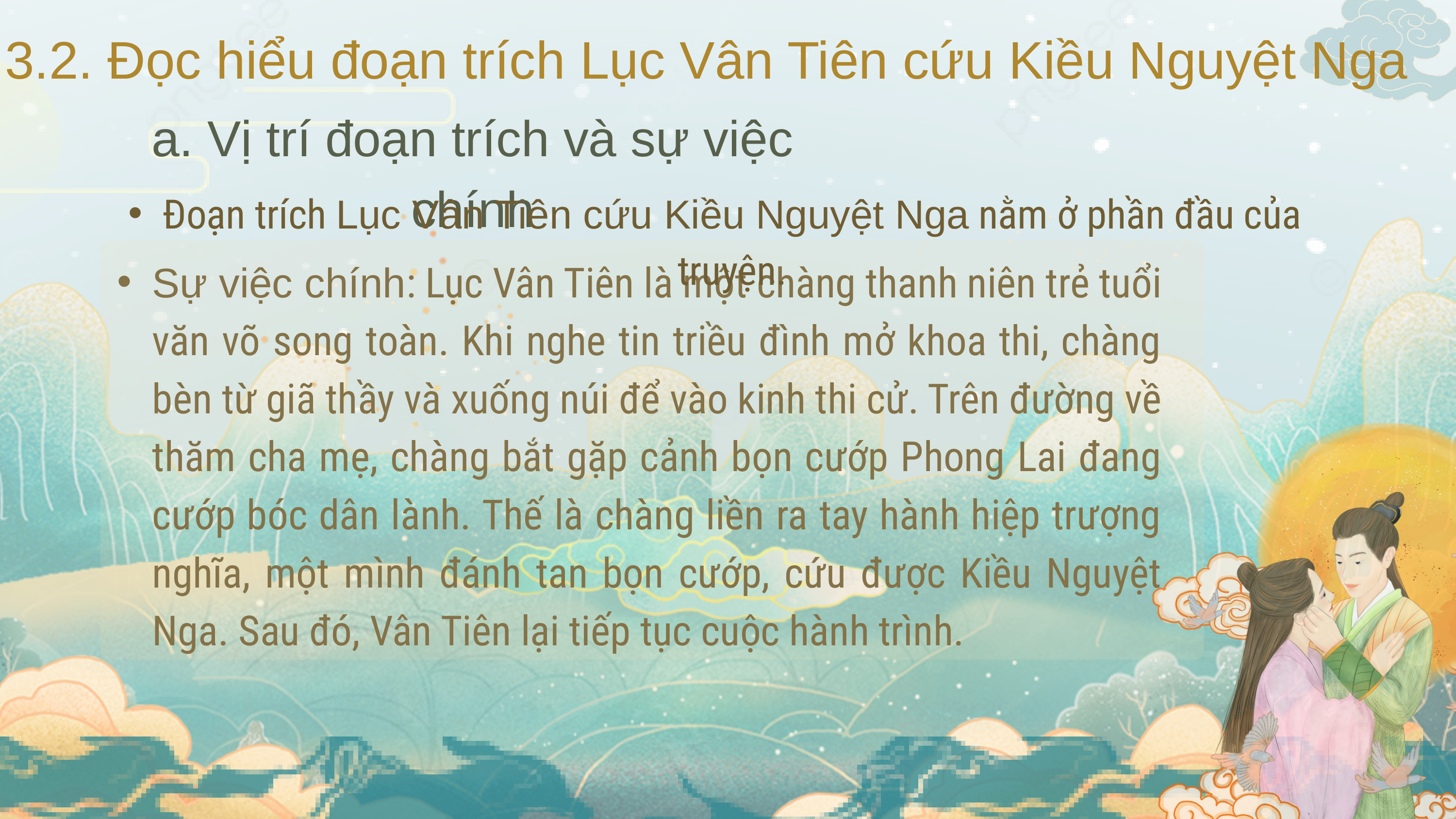

3.2. Đọc hiểu đoạn trích Lục Vân Tiên cứu Kiều Nguyệt Nga
a. Vị trí đoạn trích và sự việc chính
Đoạn trích Lục Vân Tiên cứu Kiều Nguyệt Nga nằm ở phần đầu của truyện.

Sự việc chính: Lục Vân Tiên là một chàng thanh niên trẻ tuổi văn võ song toàn. Khi nghe tin triều đình mở khoa thi, chàng bèn từ giã thầy và xuống núi để vào kinh thi cử. Trên đường về thăm cha mẹ, chàng bắt gặp cảnh bọn cướp Phong Lai đang cướp bóc dân lành. Thế là chàng liền ra tay hành hiệp trượng nghĩa, một mình đánh tan bọn cướp, cứu được Kiều Nguyệt Nga. Sau đó, Vân Tiên lại tiếp tục cuộc hành trình.